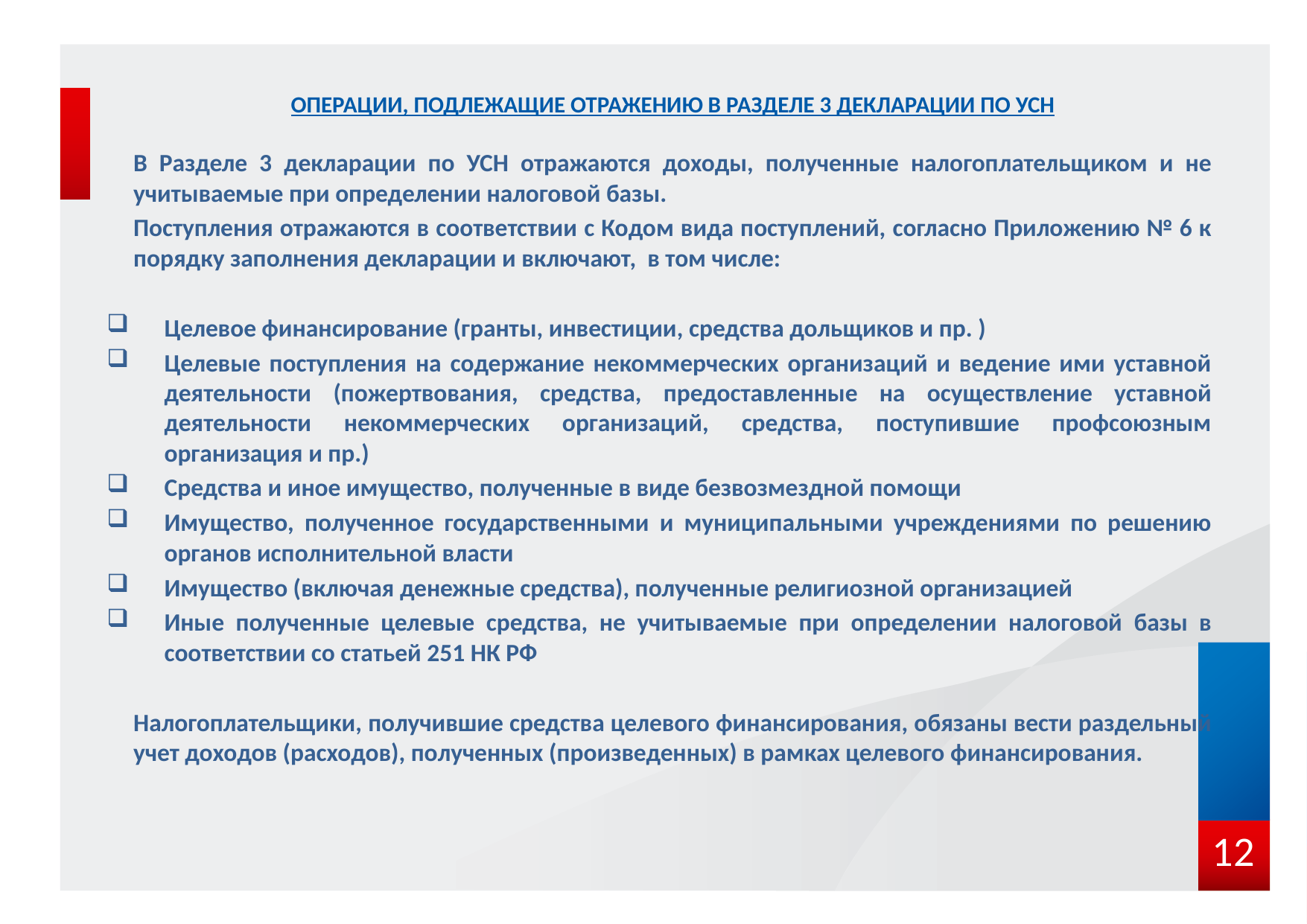

ОПЕРАЦИИ, ПОДЛЕЖАЩИЕ ОТРАЖЕНИЮ В РАЗДЕЛЕ 3 ДЕКЛАРАЦИИ ПО УСН

	В Разделе 3 декларации по УСН отражаются доходы, полученные налогоплательщиком и не учитываемые при определении налоговой базы.
	Поступления отражаются в соответствии с Кодом вида поступлений, согласно Приложению № 6 к порядку заполнения декларации и включают,  в том числе:

Целевое финансирование (гранты, инвестиции, средства дольщиков и пр. )
Целевые поступления на содержание некоммерческих организаций и ведение ими уставной деятельности (пожертвования, средства, предоставленные на осуществление уставной деятельности некоммерческих организаций, средства, поступившие профсоюзным организация и пр.)
Средства и иное имущество, полученные в виде безвозмездной помощи
Имущество, полученное государственными и муниципальными учреждениями по решению органов исполнительной власти
Имущество (включая денежные средства), полученные религиозной организацией
Иные полученные целевые средства, не учитываемые при определении налоговой базы в соответствии со статьей 251 НК РФ

Налогоплательщики, получившие средства целевого финансирования, обязаны вести раздельный учет доходов (расходов), полученных (произведенных) в рамках целевого финансирования.

12